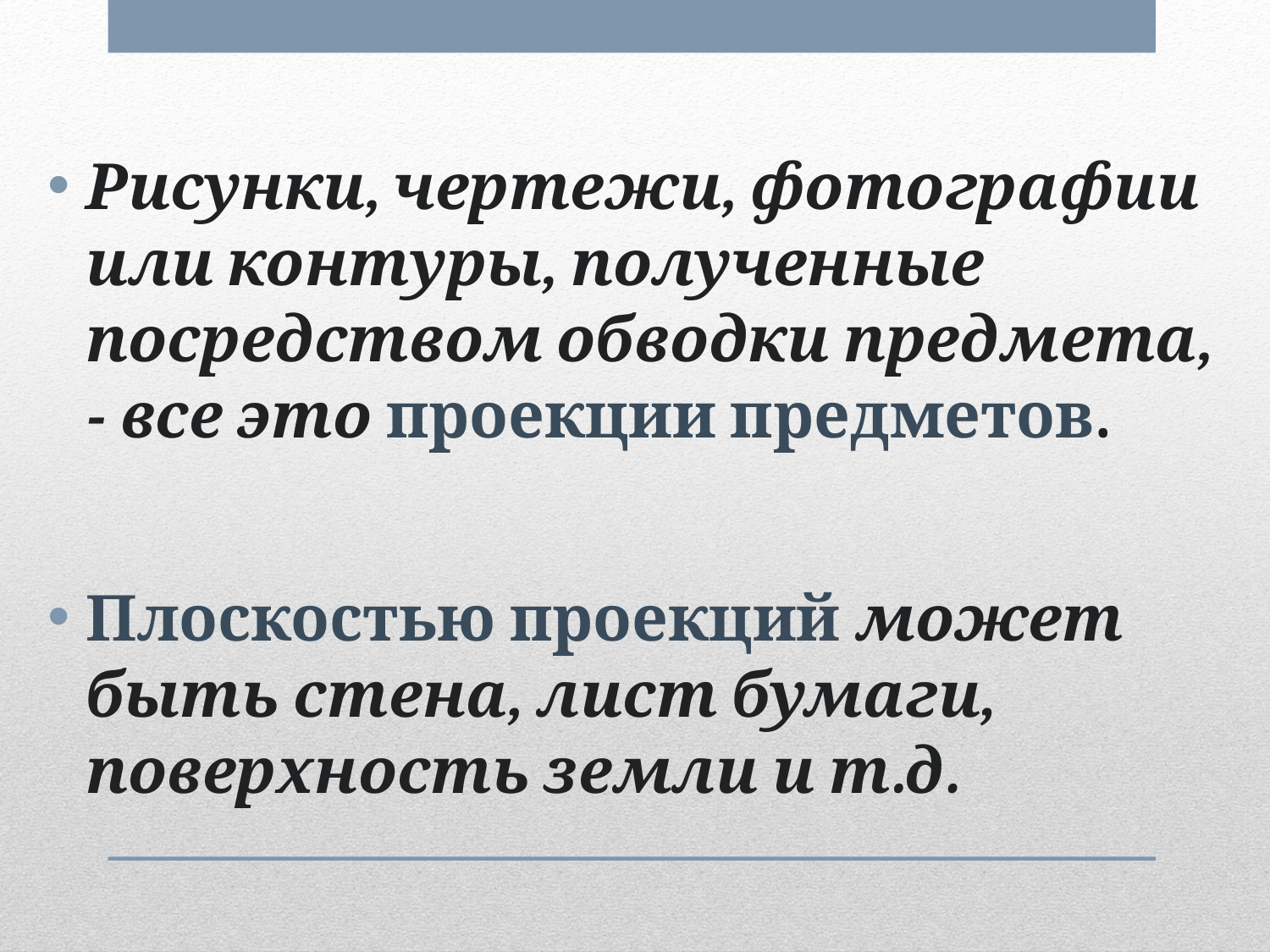

Рисунки, чертежи, фотографии или контуры, полученные посредством обводки предмета, - все это проекции предметов.

Плоскостью проекций может быть стена, лист бумаги, поверхность земли и т.д.